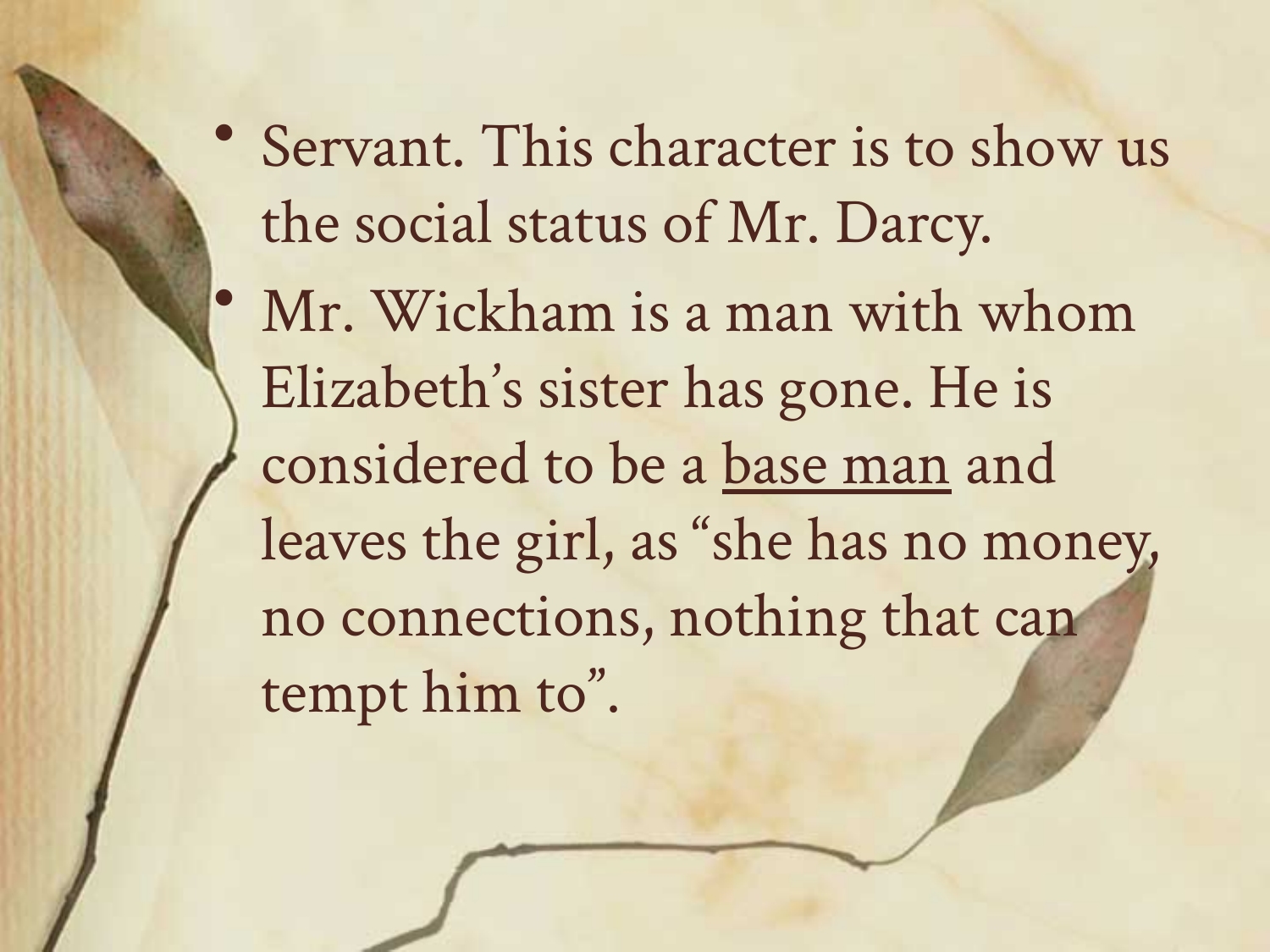

Servant. This character is to show us the social status of Mr. Darcy.
Mr. Wickham is a man with whom Elizabeth’s sister has gone. He is considered to be a base man and leaves the girl, as “she has no money, no connections, nothing that can tempt him to”.